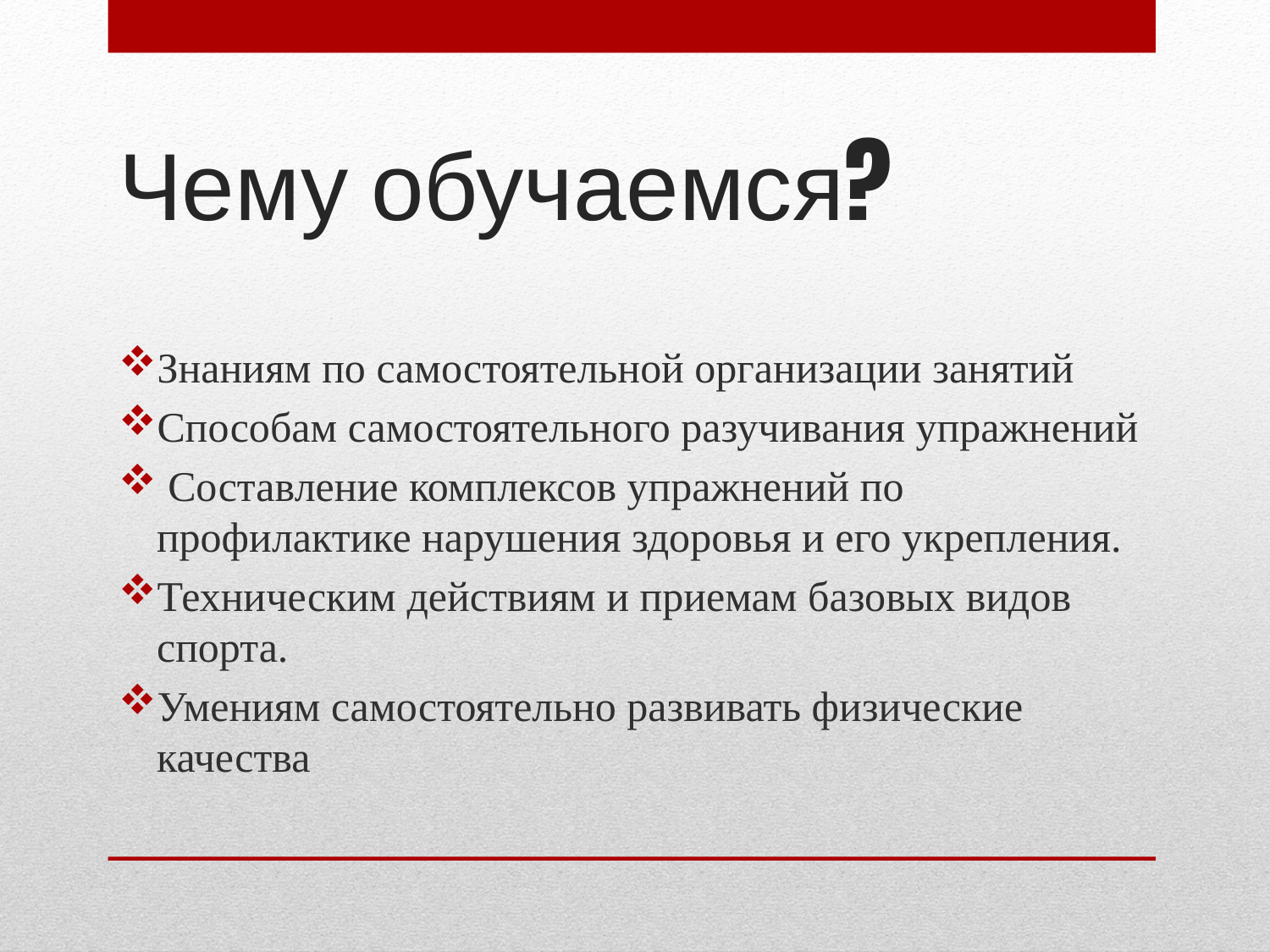

# Чему обучаемся?
Знаниям по самостоятельной организации занятий
Способам самостоятельного разучивания упражнений
 Составление комплексов упражнений по профилактике нарушения здоровья и его укрепления.
Техническим действиям и приемам базовых видов спорта.
Умениям самостоятельно развивать физические качества